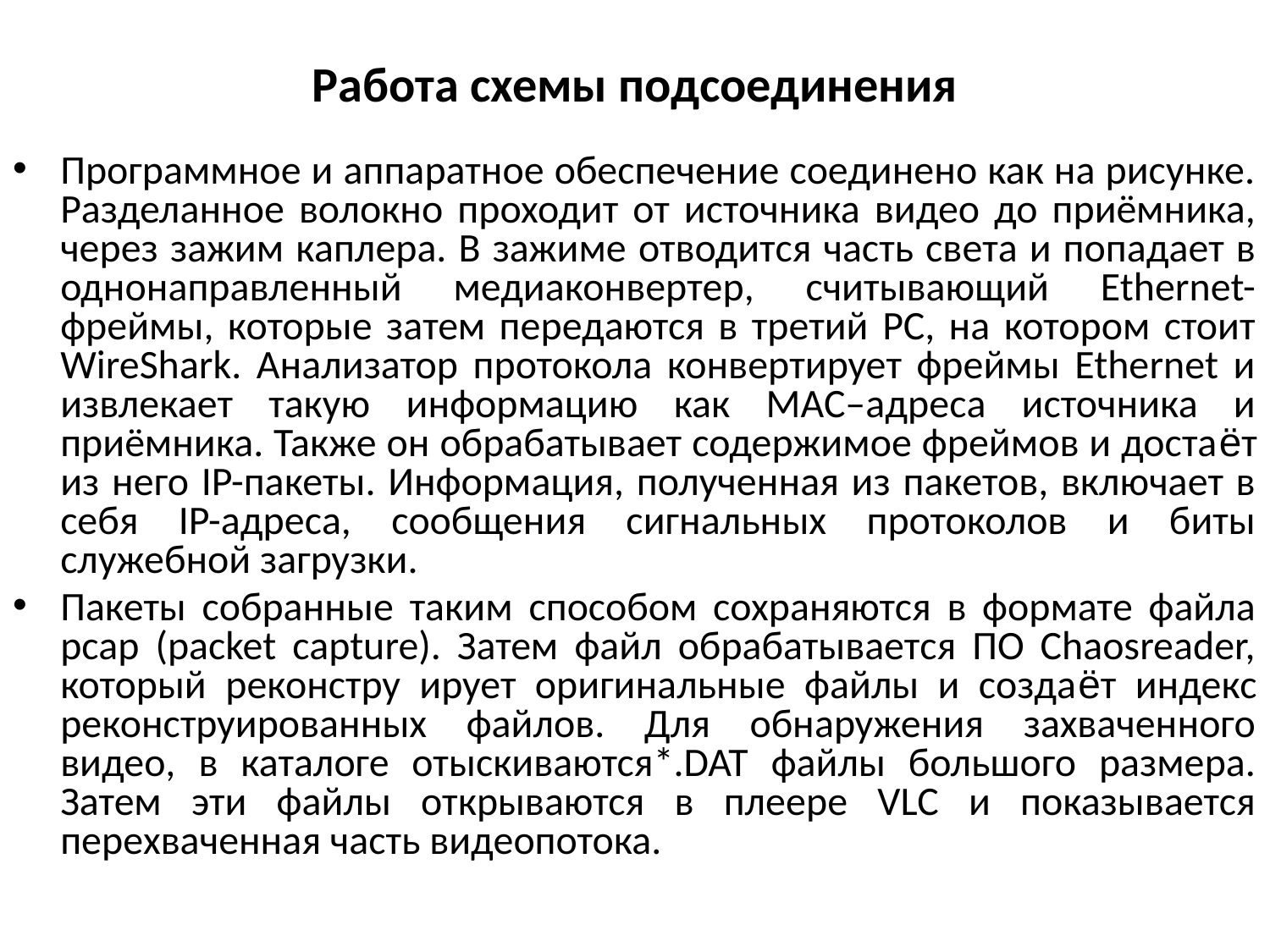

# Работа схемы подсоединения
Программное и аппаратное обеспечение соединено как на рисунке. Разделанное волокно проходит от источника видео до приёмника, через зажим каплера. В зажиме отводится часть света и попадает в однонаправленный медиаконвертер, считывающий Ethernet-фреймы, которые затем передаются в третий PC, на котором стоит WireShark. Анализатор протокола конвертирует фреймы Ethernet и извлекает такую информацию как MAC–адреса источника и приёмника. Также он обрабатывает содержимое фреймов и достаёт из него IP-пакеты. Информация, полученная из пакетов, включает в себя IP-адреса, сообщения сигнальных протоколов и биты служебной загрузки.
Пакеты собранные таким способом сохраняются в формате файла pcap (packet capture). Затем файл обрабатывается ПО Chaosreader, который реконстру ирует оригинальные файлы и создаёт индекс реконструированных файлов. Для обнаружения захваченного видео, в каталоге отыскиваются*.DAT файлы большого размера. Затем эти файлы открываются в плеере VLC и показывается перехваченная часть видеопотока.